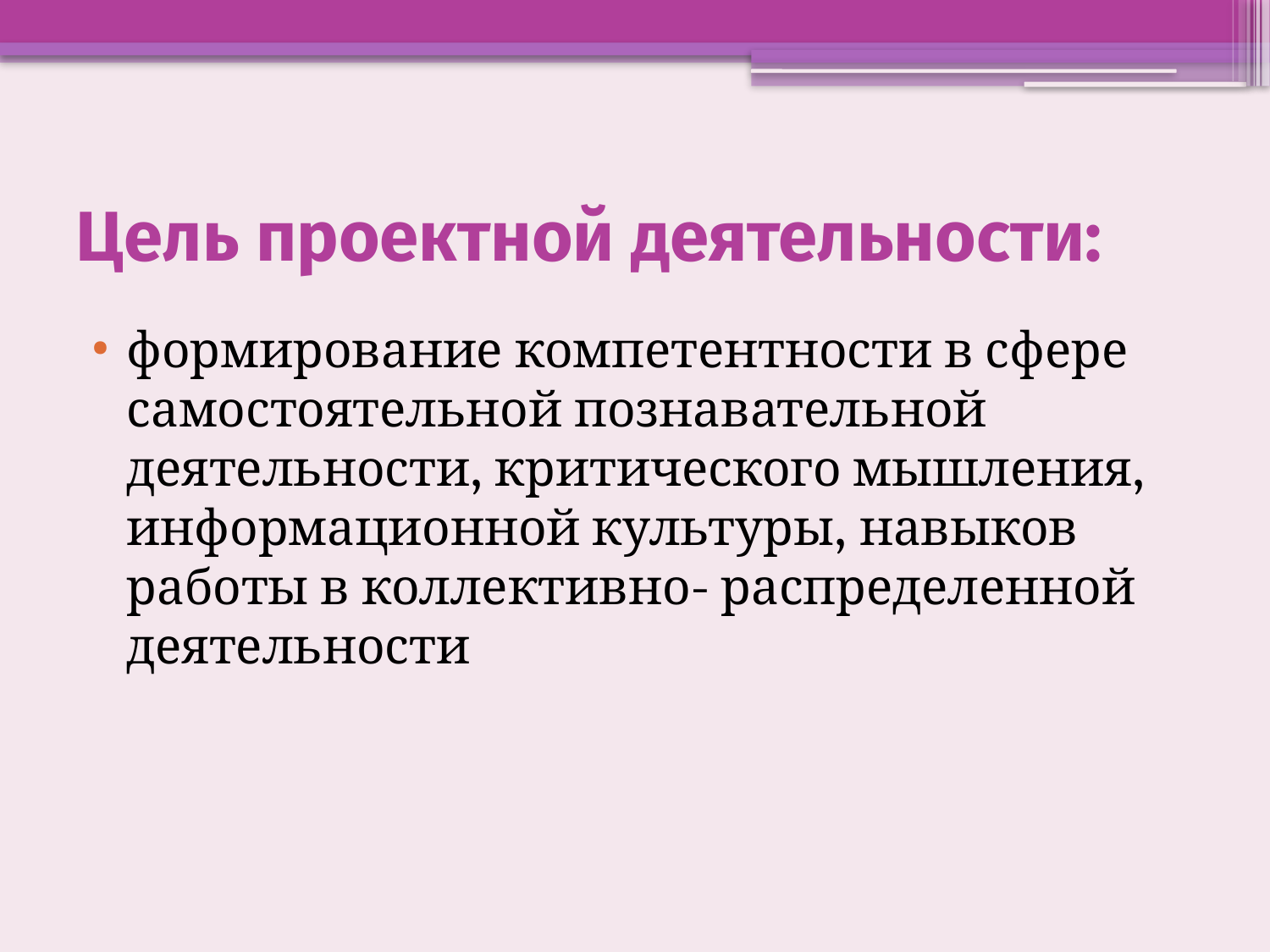

# Цель проектной деятельности:
формирование компетентности в сфере  самостоятельной познавательной деятельности, критического мышления, информационной культуры, навыков работы в коллективно- распределенной деятельности